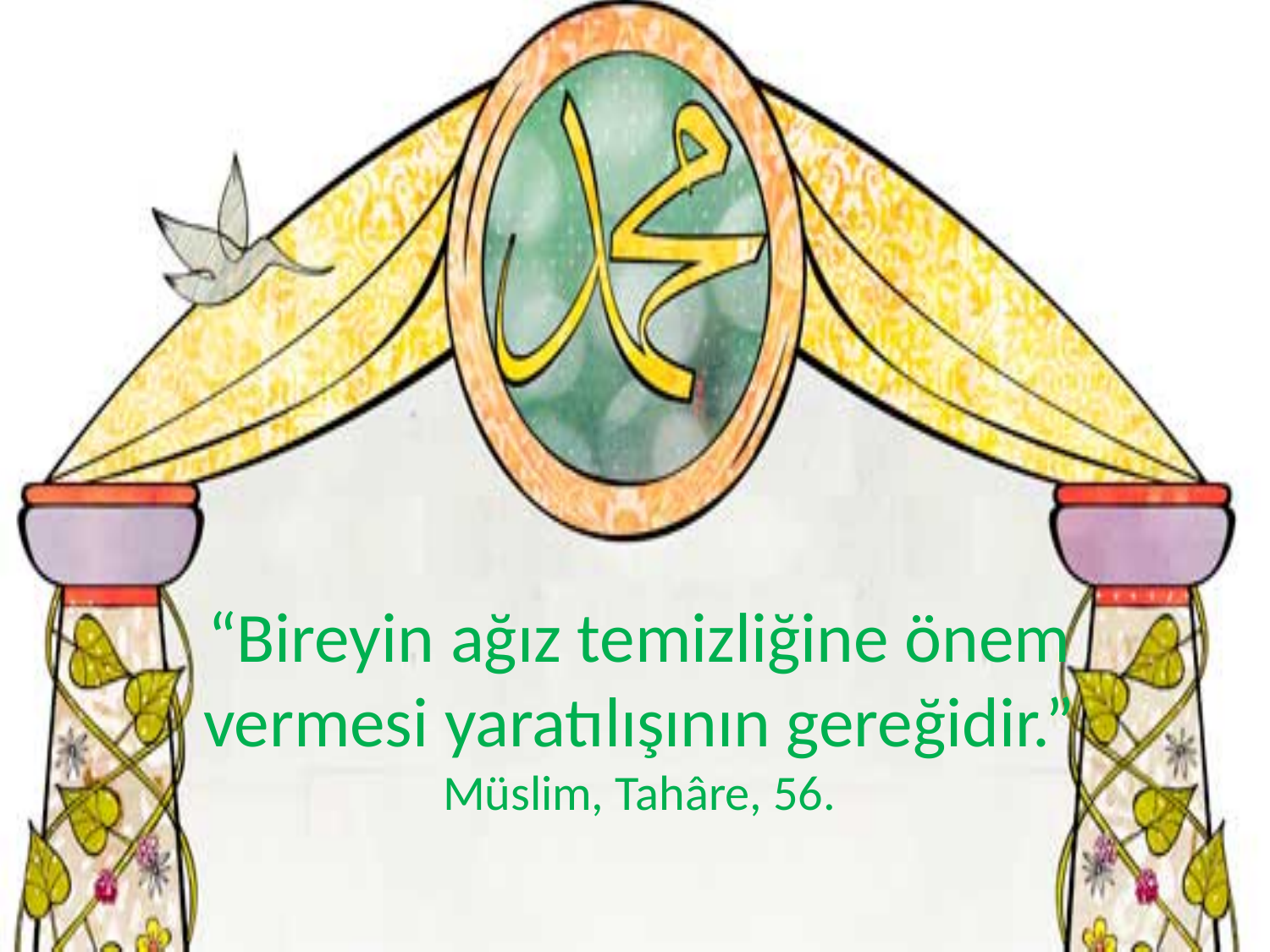

“Bireyin ağız temizliğine önem vermesi yaratılışının gereğidir.” Müslim, Tahâre, 56.